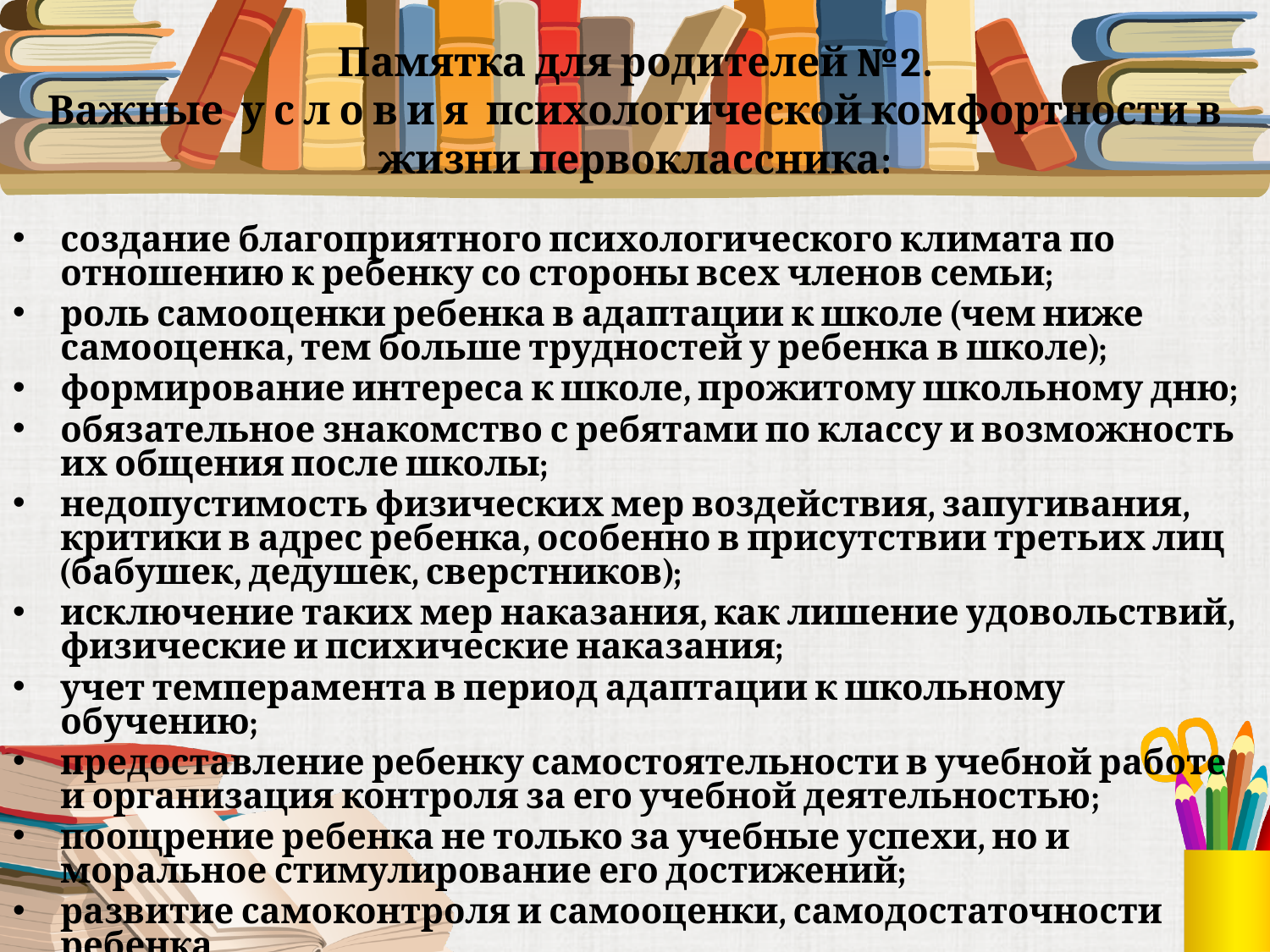

Памятка для родителей №2.
Важные  у с л о в и я  психологической комфортности в жизни первоклассника:
создание благоприятного психологического климата по отношению к ребенку со стороны всех членов семьи;
роль самооценки ребенка в адаптации к школе (чем ниже самооценка, тем больше трудностей у ребенка в школе);
формирование интереса к школе, прожитому школьному дню;
обязательное знакомство с ребятами по классу и возможность их общения после школы;
недопустимость физических мер воздействия, запугивания, критики в адрес ребенка, особенно в присутствии третьих лиц (бабушек, дедушек, сверстников);
исключение таких мер наказания, как лишение удовольствий, физические и психические наказания;
учет темперамента в период адаптации к школьному обучению;
предоставление ребенку самостоятельности в учебной работе и организация контроля за его учебной деятельностью;
поощрение ребенка не только за учебные успехи, но и моральное стимулирование его достижений;
развитие самоконтроля и самооценки, самодостаточности ребенка.